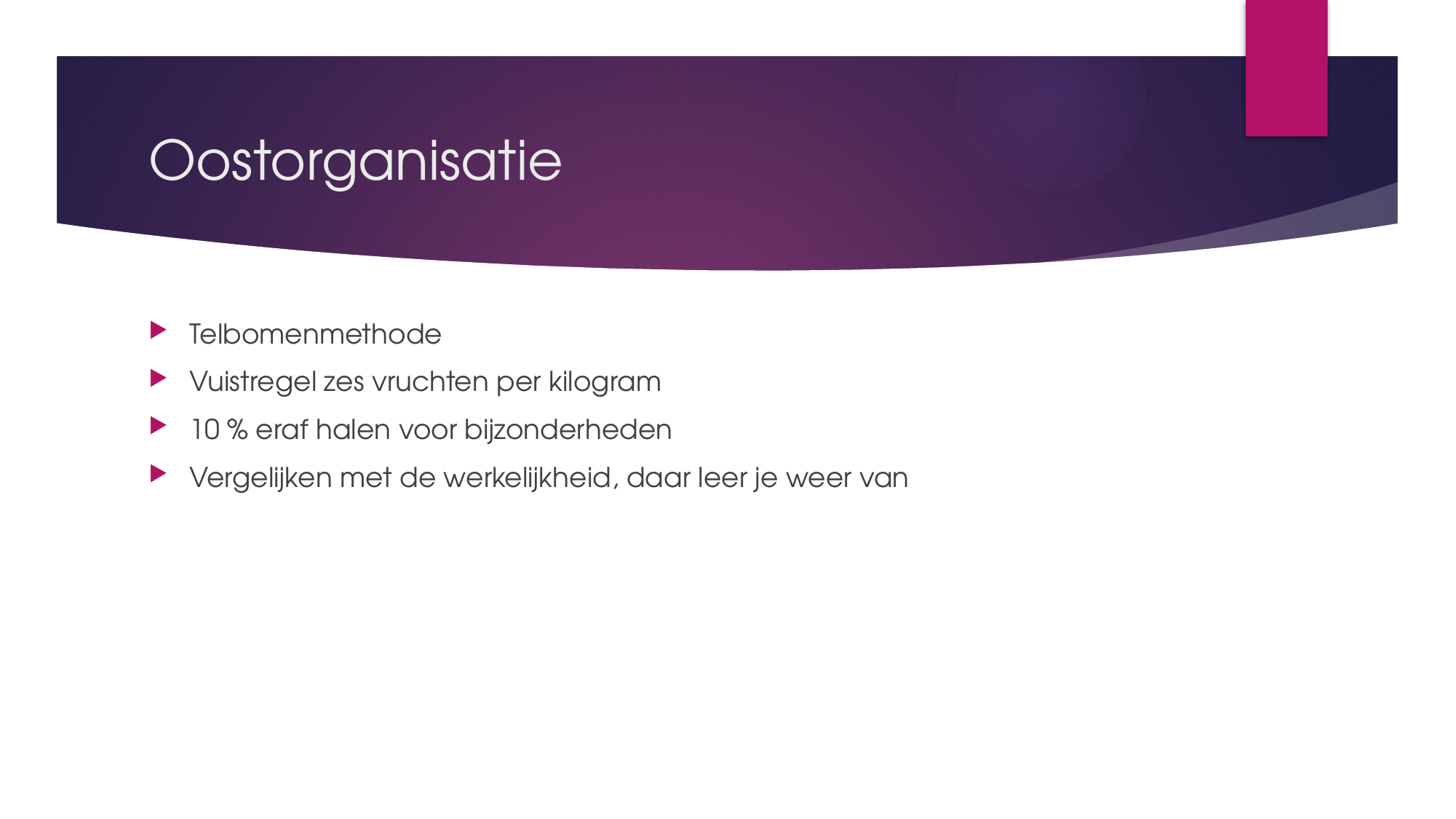

# Oostorganisatie
Telbomenmethode
Vuistregel zes vruchten per kilogram
10 % eraf halen voor bijzonderheden
Vergelijken met de werkelijkheid, daar leer je weer van